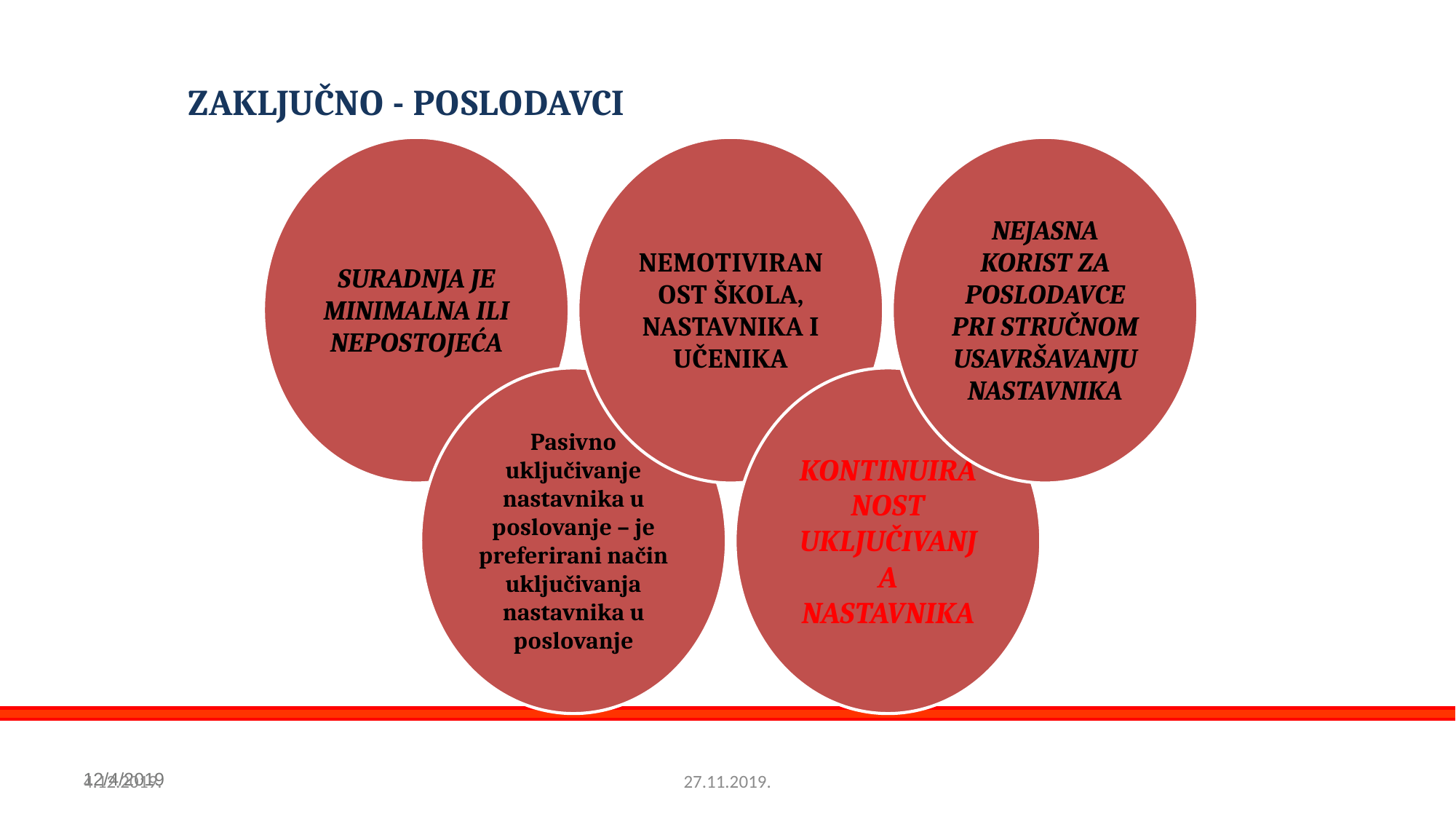

# ZAKLJUČNO - POSLODAVCI
SURADNJA JE MINIMALNA ILI NEPOSTOJEĆA
NEMOTIVIRANOST ŠKOLA, NASTAVNIKA I UČENIKA
NEJASNA KORIST ZA POSLODAVCE PRI STRUČNOM USAVRŠAVANJU NASTAVNIKA
Pasivno uključivanje nastavnika u poslovanje – je preferirani način uključivanja nastavnika u poslovanje
KONTINUIRANOST UKLJUČIVANJA NASTAVNIKA

4.12.2019.
27.11.2019.